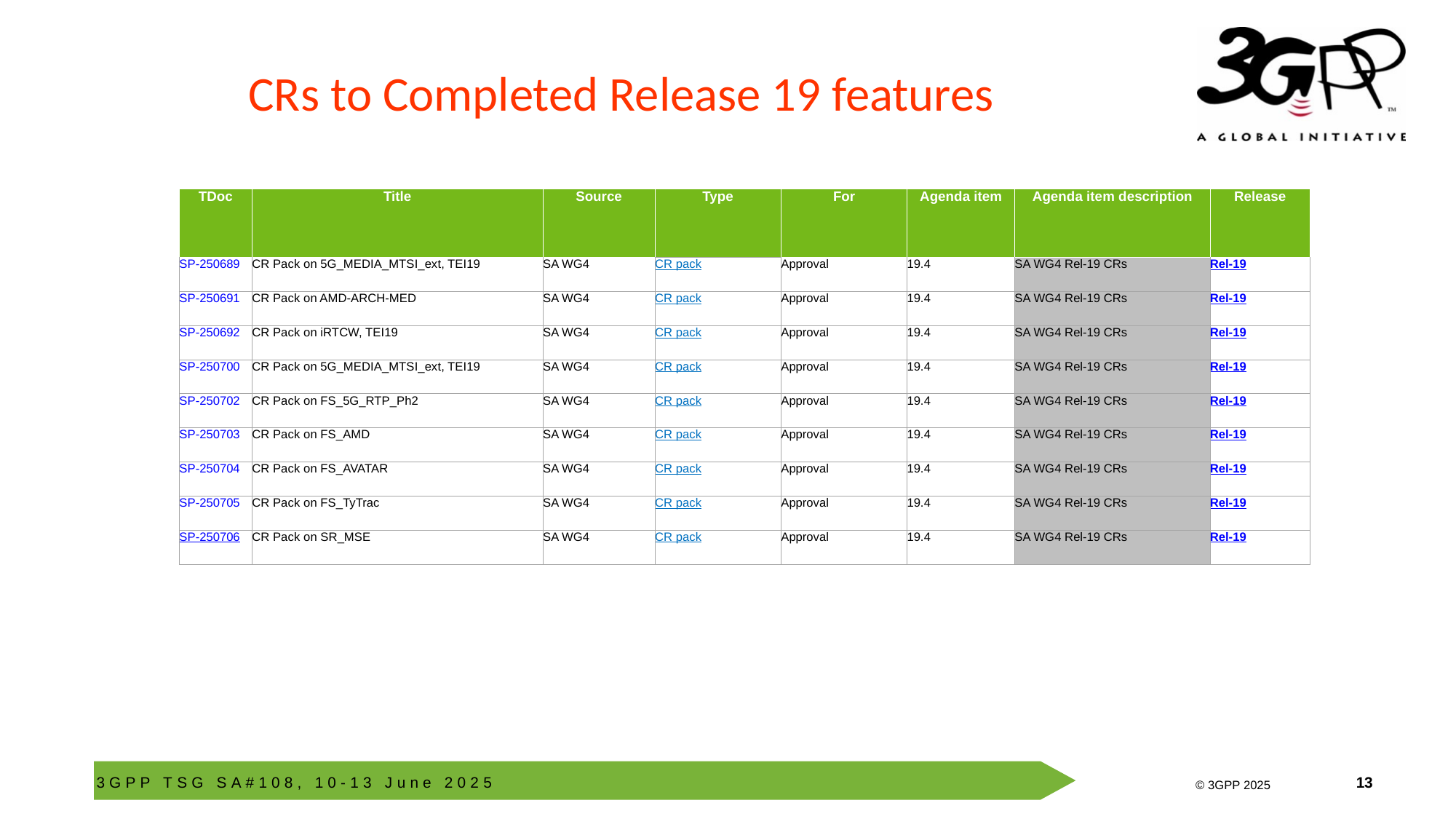

# CRs to Completed Release 19 features

| TDoc | Title | Source | Type | For | Agenda item | Agenda item description | Release |
| --- | --- | --- | --- | --- | --- | --- | --- |
| SP-250689 | CR Pack on 5G\_MEDIA\_MTSI\_ext, TEI19 | SA WG4 | CR pack | Approval | 19.4 | SA WG4 Rel-19 CRs | Rel-19 |
| SP-250691 | CR Pack on AMD-ARCH-MED | SA WG4 | CR pack | Approval | 19.4 | SA WG4 Rel-19 CRs | Rel-19 |
| SP-250692 | CR Pack on iRTCW, TEI19 | SA WG4 | CR pack | Approval | 19.4 | SA WG4 Rel-19 CRs | Rel-19 |
| SP-250700 | CR Pack on 5G\_MEDIA\_MTSI\_ext, TEI19 | SA WG4 | CR pack | Approval | 19.4 | SA WG4 Rel-19 CRs | Rel-19 |
| SP-250702 | CR Pack on FS\_5G\_RTP\_Ph2 | SA WG4 | CR pack | Approval | 19.4 | SA WG4 Rel-19 CRs | Rel-19 |
| SP-250703 | CR Pack on FS\_AMD | SA WG4 | CR pack | Approval | 19.4 | SA WG4 Rel-19 CRs | Rel-19 |
| SP-250704 | CR Pack on FS\_AVATAR | SA WG4 | CR pack | Approval | 19.4 | SA WG4 Rel-19 CRs | Rel-19 |
| SP-250705 | CR Pack on FS\_TyTrac | SA WG4 | CR pack | Approval | 19.4 | SA WG4 Rel-19 CRs | Rel-19 |
| SP-250706 | CR Pack on SR\_MSE | SA WG4 | CR pack | Approval | 19.4 | SA WG4 Rel-19 CRs | Rel-19 |